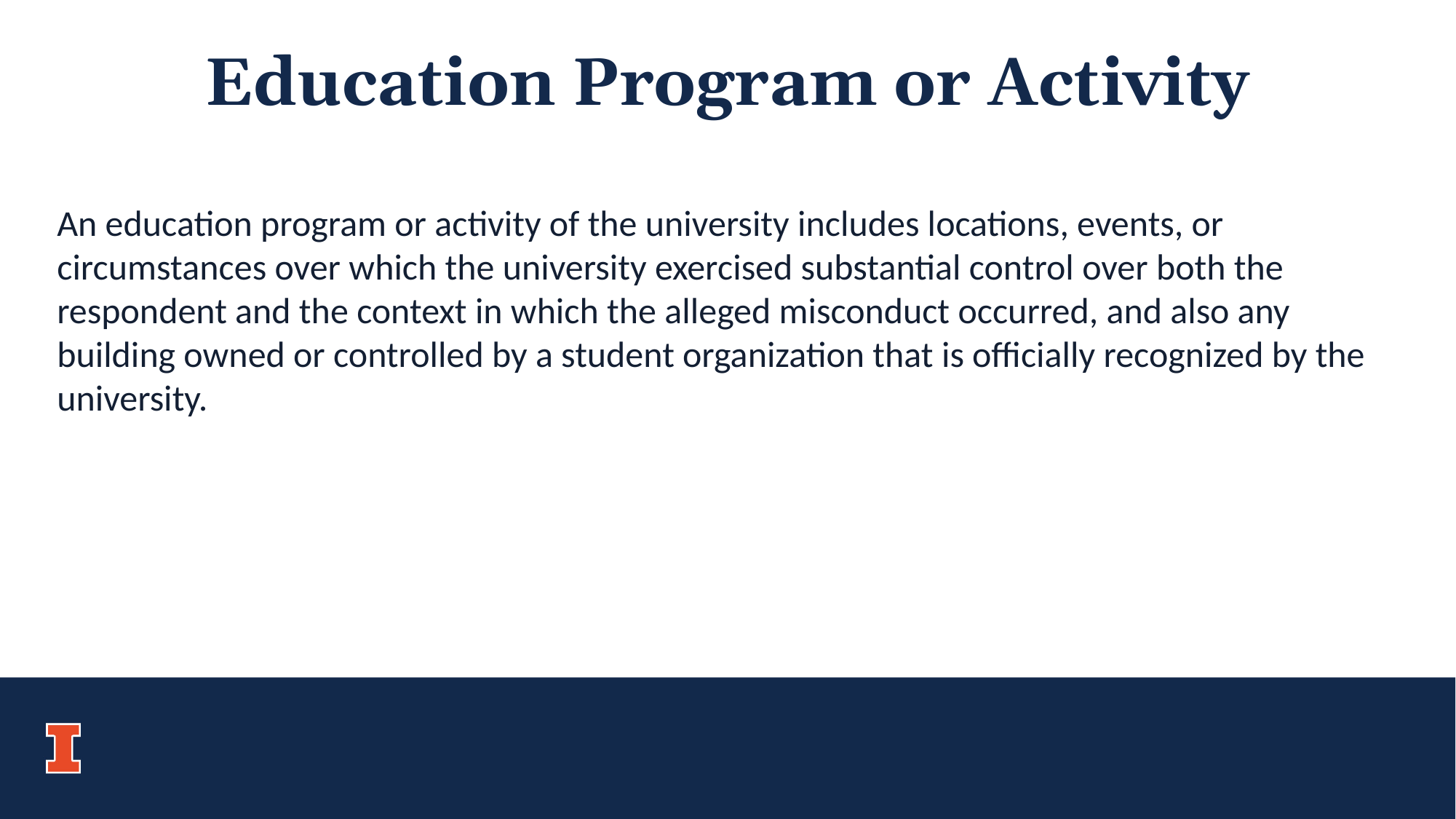

Education Program or Activity
An education program or activity of the university includes locations, events, or circumstances over which the university exercised substantial control over both the respondent and the context in which the alleged misconduct occurred, and also any building owned or controlled by a student organization that is officially recognized by the university.